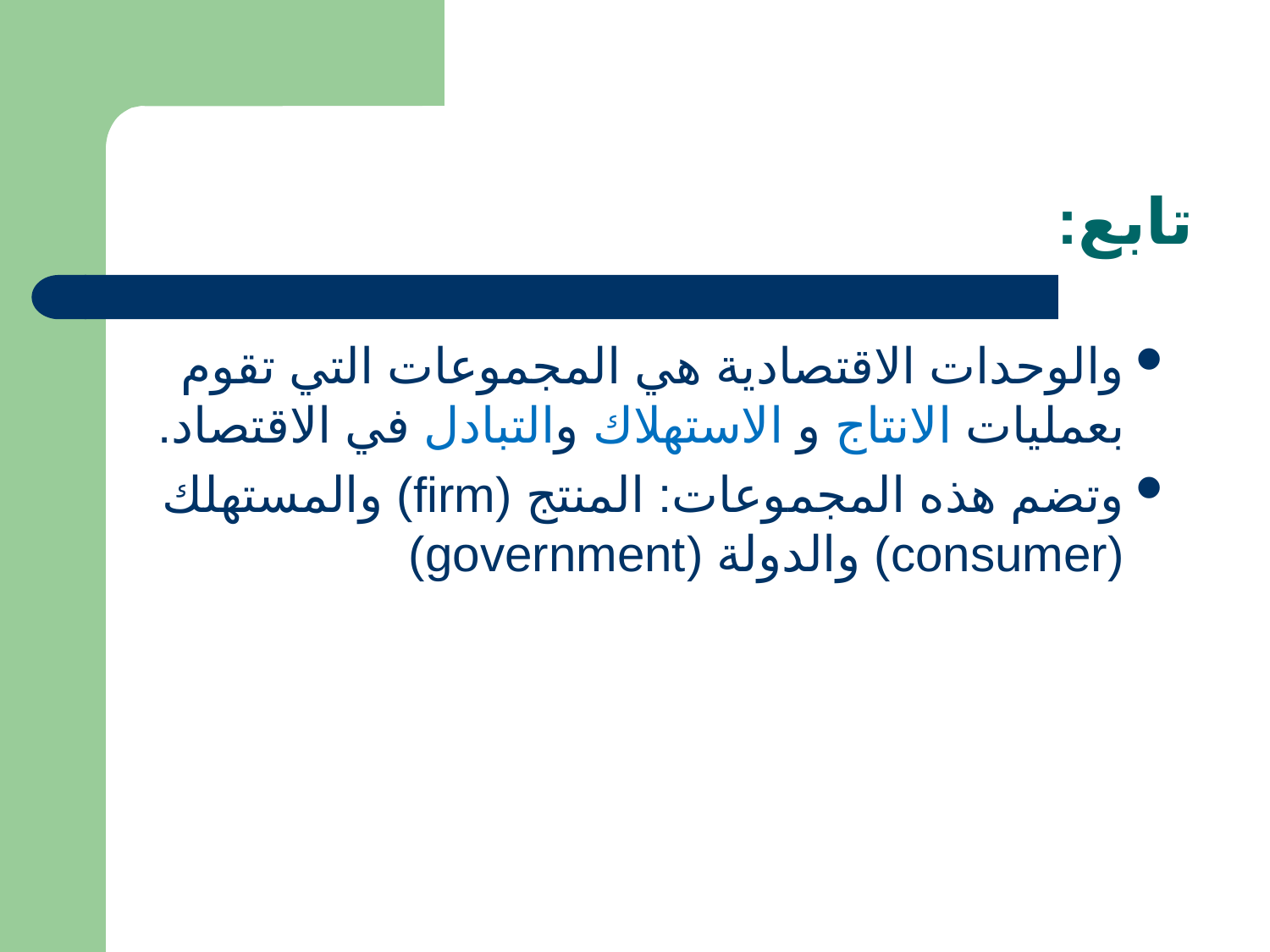

# تابع:
والوحدات الاقتصادية هي المجموعات التي تقوم بعمليات الانتاج و الاستهلاك والتبادل في الاقتصاد.
وتضم هذه المجموعات: المنتج (firm) والمستهلك (consumer) والدولة (government)